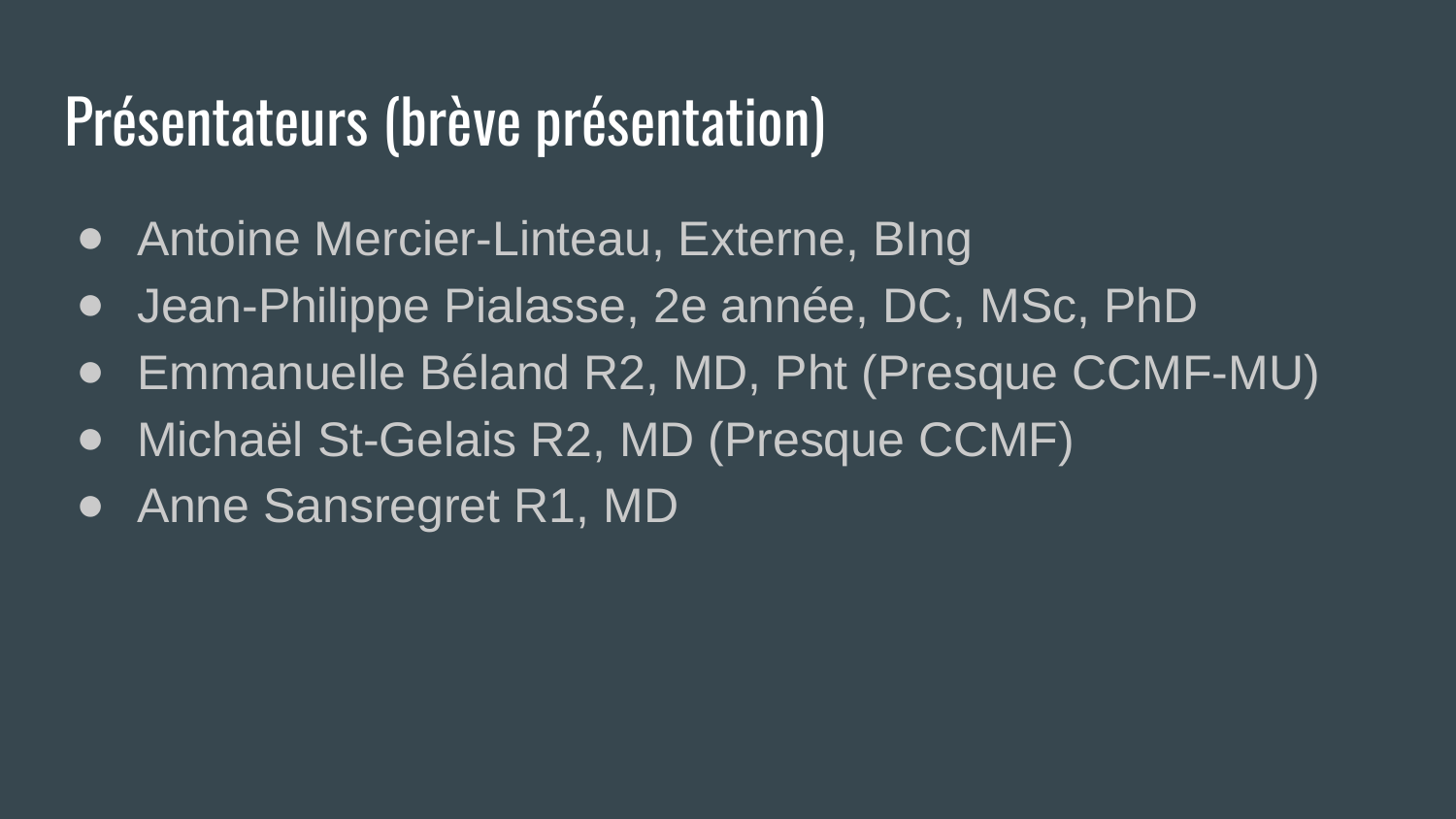

# Présentateurs (brève présentation)
Antoine Mercier-Linteau, Externe, BIng
Jean-Philippe Pialasse, 2e année, DC, MSc, PhD
Emmanuelle Béland R2, MD, Pht (Presque CCMF-MU)
Michaël St-Gelais R2, MD (Presque CCMF)
Anne Sansregret R1, MD